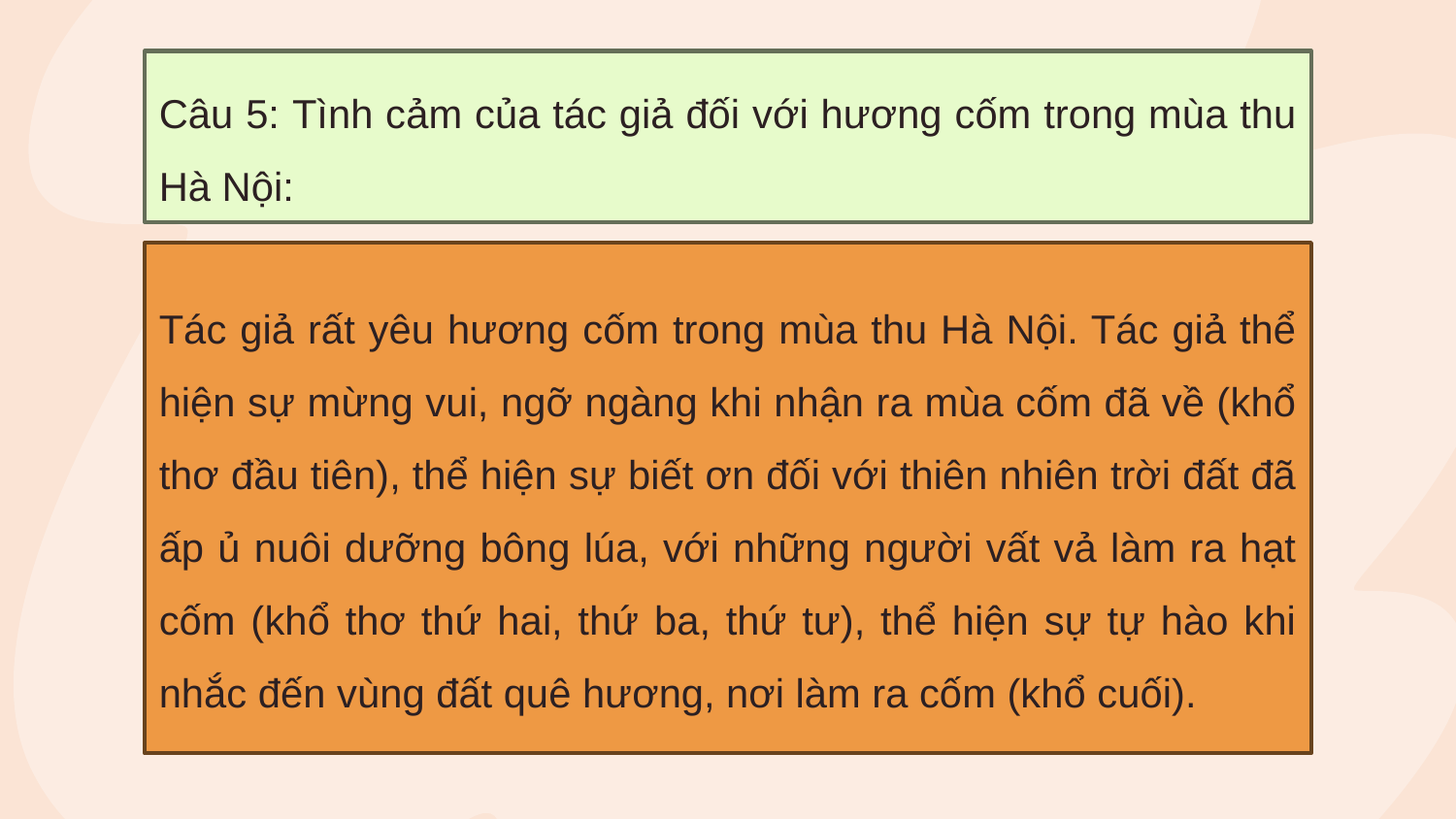

Câu 5: Tình cảm của tác giả đối với hương cốm trong mùa thu Hà Nội:
Tác giả rất yêu hương cốm trong mùa thu Hà Nội. Tác giả thể hiện sự mừng vui, ngỡ ngàng khi nhận ra mùa cốm đã về (khổ thơ đầu tiên), thể hiện sự biết ơn đối với thiên nhiên trời đất đã ấp ủ nuôi dưỡng bông lúa, với những người vất vả làm ra hạt cốm (khổ thơ thứ hai, thứ ba, thứ tư), thể hiện sự tự hào khi nhắc đến vùng đất quê hương, nơi làm ra cốm (khổ cuối).